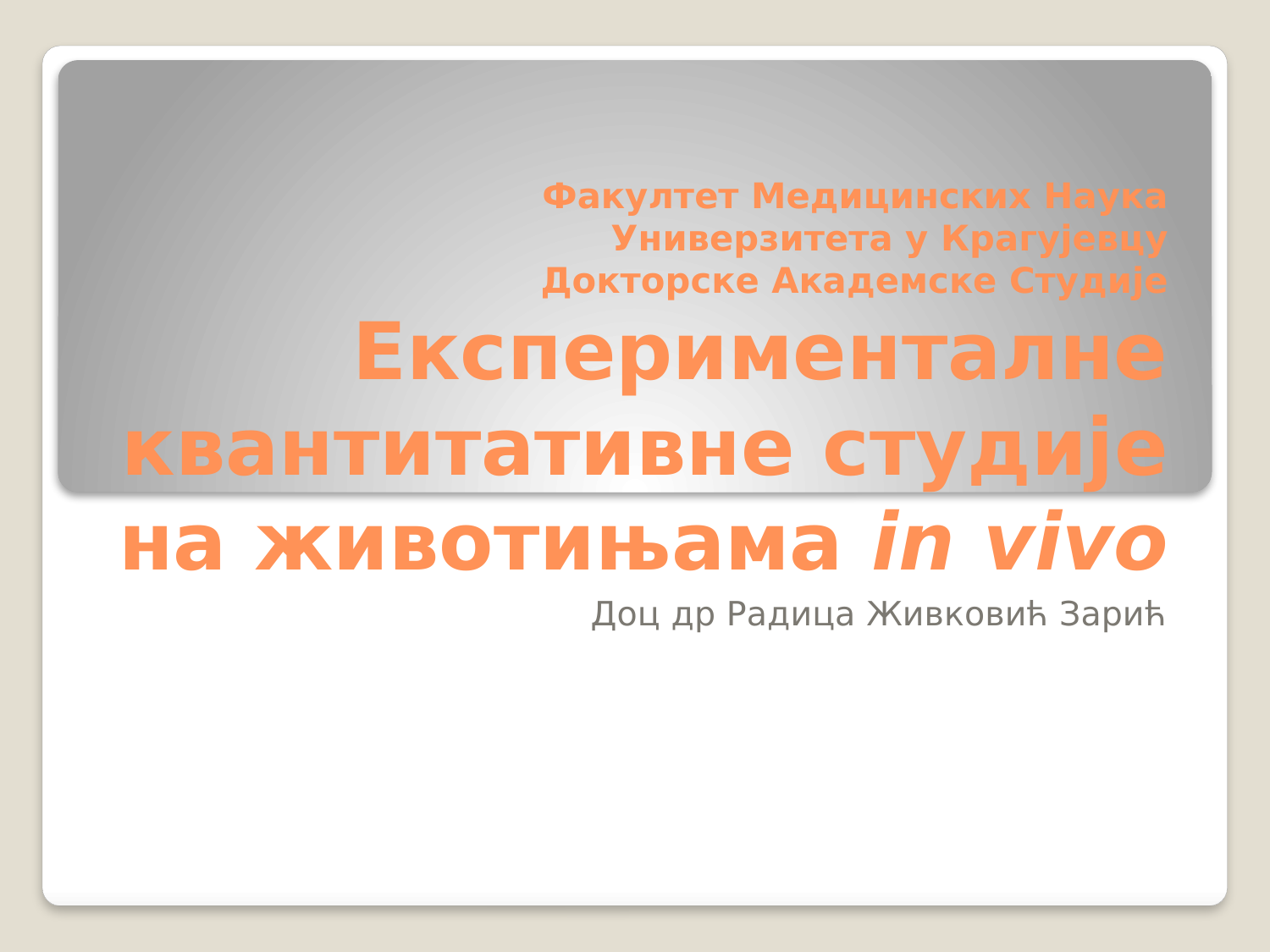

# Факултет Медицинских Наука Универзитета у Крагујевцу Докторске Академске Студије Експерименталне квантитативне студије на животињама in vivo

Доц др Радица Живковић Зарић